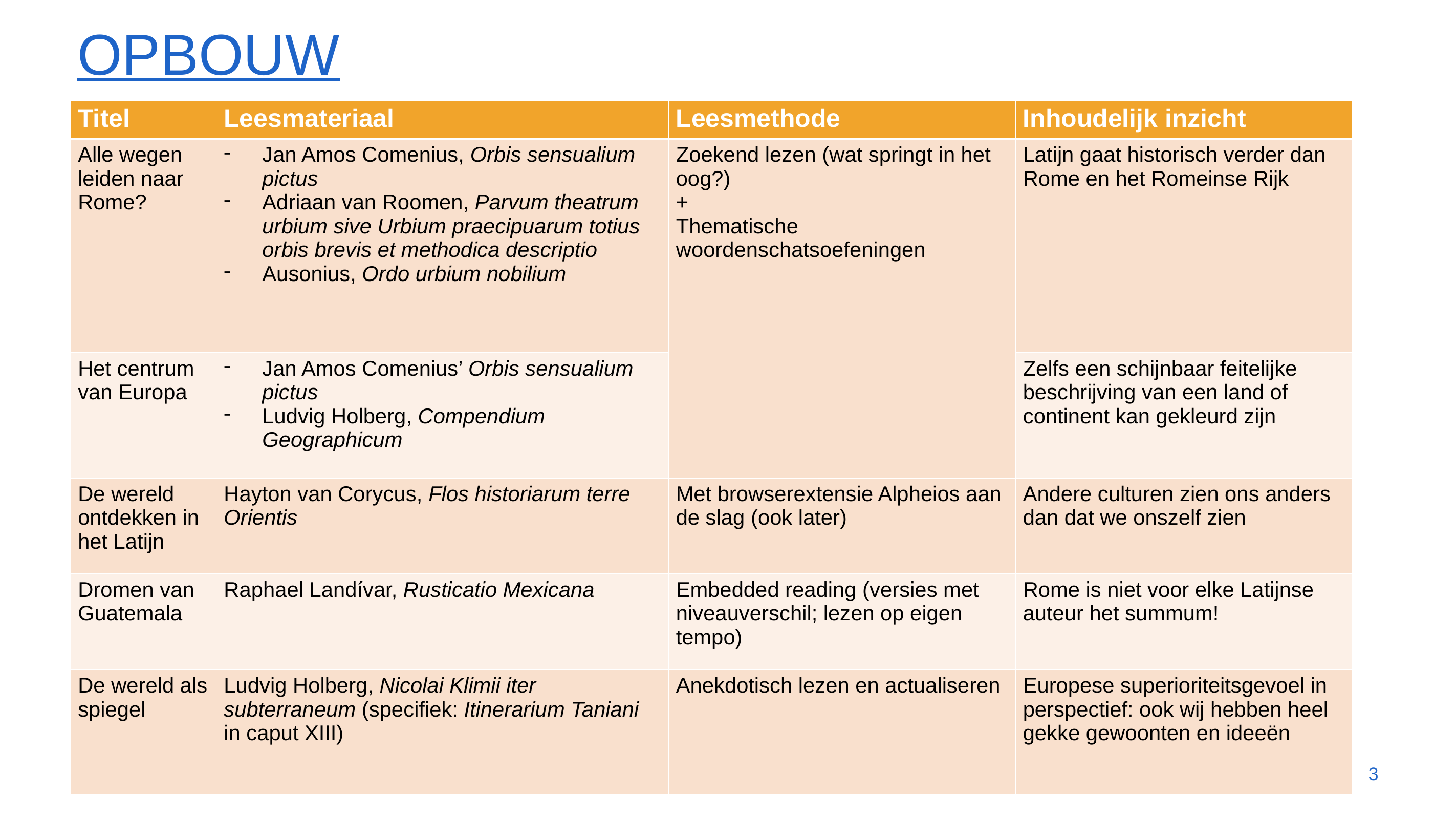

# Opbouw
| Titel | Leesmateriaal | Leesmethode | Inhoudelijk inzicht |
| --- | --- | --- | --- |
| Alle wegen leiden naar Rome? | Jan Amos Comenius, Orbis sensualium pictus Adriaan van Roomen, Parvum theatrum urbium sive Urbium praecipuarum totius orbis brevis et methodica descriptio Ausonius, Ordo urbium nobilium | Zoekend lezen (wat springt in het oog?) + Thematische woordenschatsoefeningen | Latijn gaat historisch verder dan Rome en het Romeinse Rijk |
| Het centrum van Europa | Jan Amos Comenius’ Orbis sensualium pictus Ludvig Holberg, Compendium Geographicum |  | Zelfs een schijnbaar feitelijke beschrijving van een land of continent kan gekleurd zijn |
| De wereld ontdekken in het Latijn | Hayton van Corycus, Flos historiarum terre Orientis | Met browserextensie Alpheios aan de slag (ook later) | Andere culturen zien ons anders dan dat we onszelf zien |
| Dromen van Guatemala | Raphael Landívar, Rusticatio Mexicana | Embedded reading (versies met niveauverschil; lezen op eigen tempo) | Rome is niet voor elke Latijnse auteur het summum! |
| De wereld als spiegel | Ludvig Holberg, Nicolai Klimii iter subterraneum (specifiek: Itinerarium Taniani in caput XIII) | Anekdotisch lezen en actualiseren | Europese superioriteitsgevoel in perspectief: ook wij hebben heel gekke gewoonten en ideeën |
3